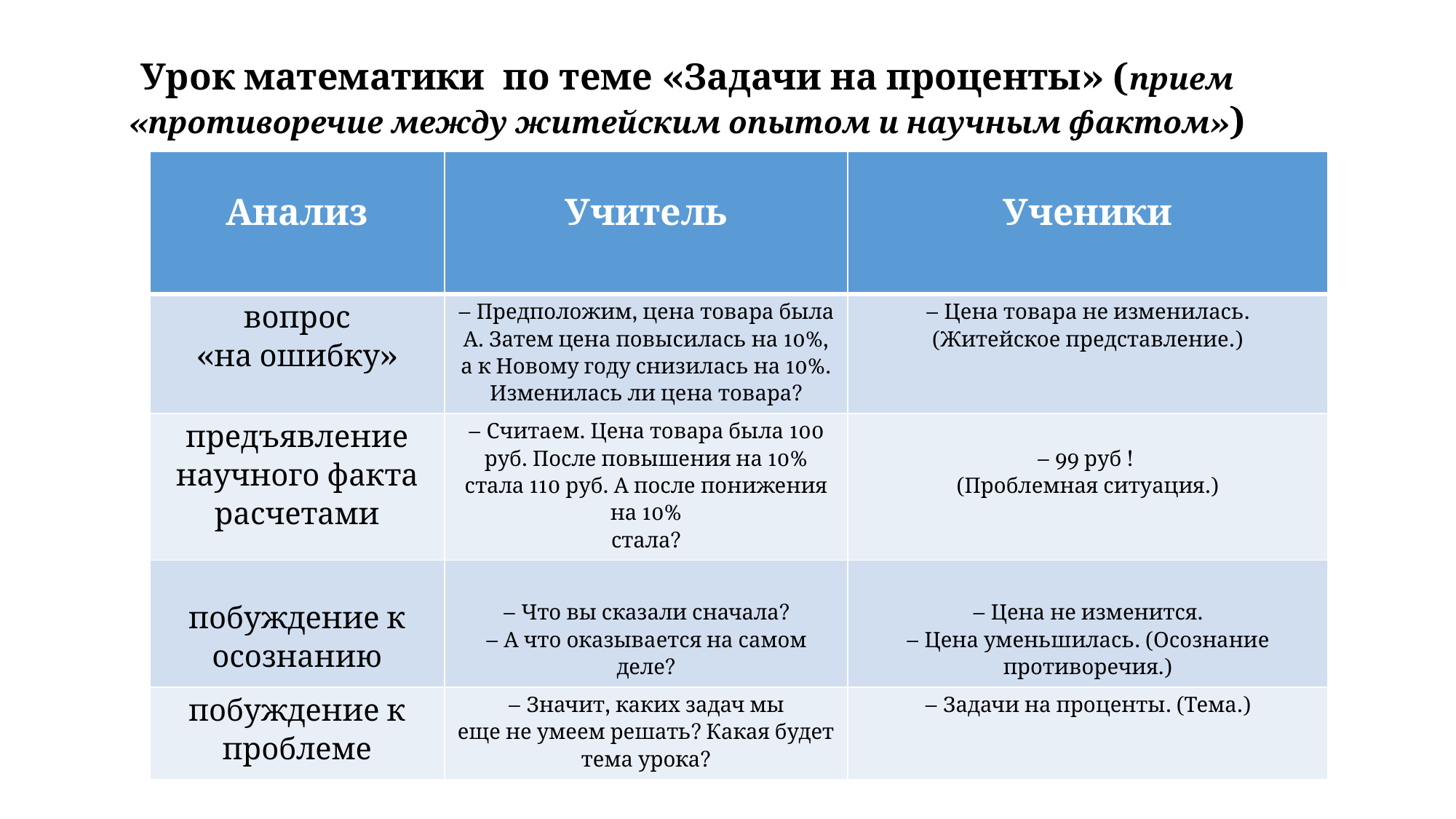

Урок математики  по теме «Задачи на проценты» (прием «противоречие между житейским опытом и научным фактом»)
| Анализ | Учитель | Ученики |
| --- | --- | --- |
| вопрос «на ошибку» | – Предположим, цена товара была А. Затем цена повысилась на 10%, а к Новому году снизилась на 10%. Изменилась ли цена товара? | – Цена товара не изменилась. (Житейское представление.) |
| предъявление научного факта расчетами | – Считаем. Цена товара была 100 руб. После повышения на 10% стала 110 руб. А после понижения на 10% стала? | – 99 руб ! (Проблемная ситуация.) |
| побуждение к осознанию | – Что вы сказали сначала? – А что оказывается на самом деле? | – Цена не изменится. – Цена уменьшилась. (Осознание противоречия.) |
| побуждение к проблеме | – Значит, каких задач мы еще не умеем решать? Какая будет тема урока? | – Задачи на проценты. (Тема.) |